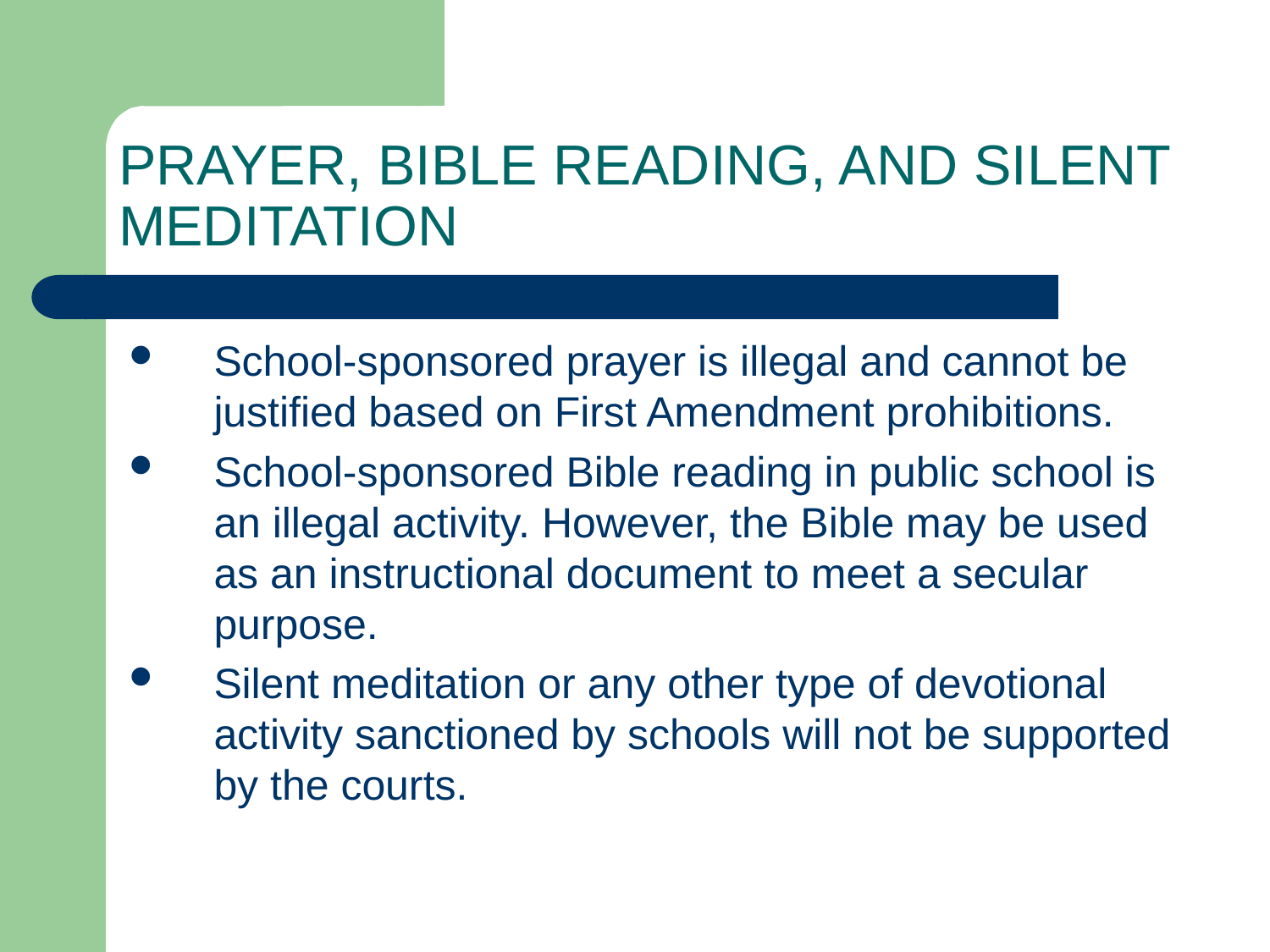

# PRAYER, BIBLE READING, AND SILENT MEDITATION
School-sponsored prayer is illegal and cannot be justified based on First Amendment prohibitions.
School-sponsored Bible reading in public school is an illegal activity. However, the Bible may be used as an instructional document to meet a secular purpose.
Silent meditation or any other type of devotional activity sanctioned by schools will not be supported by the courts.